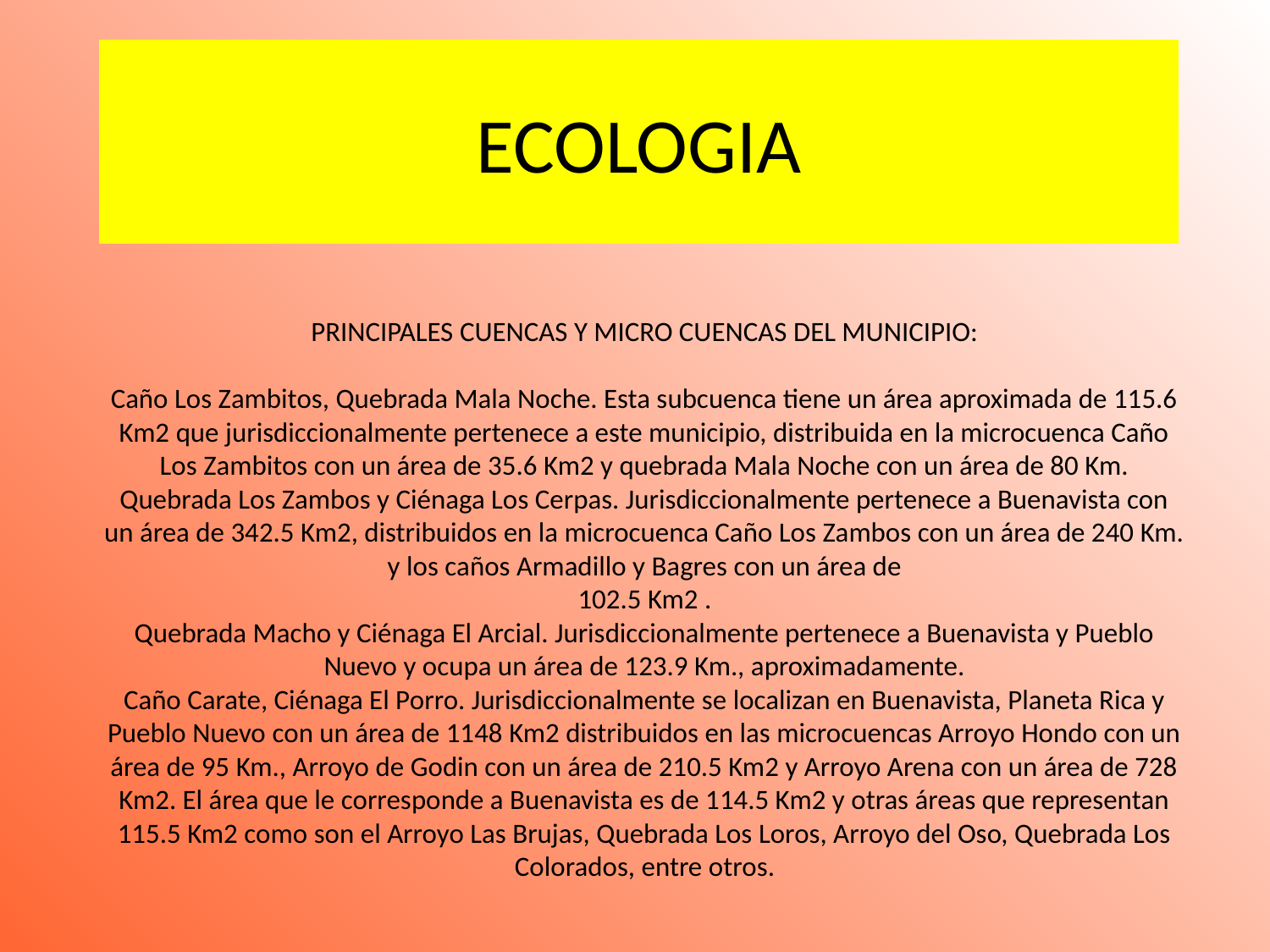

# ECOLOGIA
PRINCIPALES CUENCAS Y MICRO CUENCAS DEL MUNICIPIO:
Caño Los Zambitos, Quebrada Mala Noche. Esta subcuenca tiene un área aproximada de 115.6 Km2 que jurisdiccionalmente pertenece a este municipio, distribuida en la microcuenca Caño Los Zambitos con un área de 35.6 Km2 y quebrada Mala Noche con un área de 80 Km.
Quebrada Los Zambos y Ciénaga Los Cerpas. Jurisdiccionalmente pertenece a Buenavista con un área de 342.5 Km2, distribuidos en la microcuenca Caño Los Zambos con un área de 240 Km. y los caños Armadillo y Bagres con un área de
102.5 Km2 .
Quebrada Macho y Ciénaga El Arcial. Jurisdiccionalmente pertenece a Buenavista y Pueblo Nuevo y ocupa un área de 123.9 Km., aproximadamente.
Caño Carate, Ciénaga El Porro. Jurisdiccionalmente se localizan en Buenavista, Planeta Rica y Pueblo Nuevo con un área de 1148 Km2 distribuidos en las microcuencas Arroyo Hondo con un área de 95 Km., Arroyo de Godin con un área de 210.5 Km2 y Arroyo Arena con un área de 728 Km2. El área que le corresponde a Buenavista es de 114.5 Km2 y otras áreas que representan 115.5 Km2 como son el Arroyo Las Brujas, Quebrada Los Loros, Arroyo del Oso, Quebrada Los Colorados, entre otros.